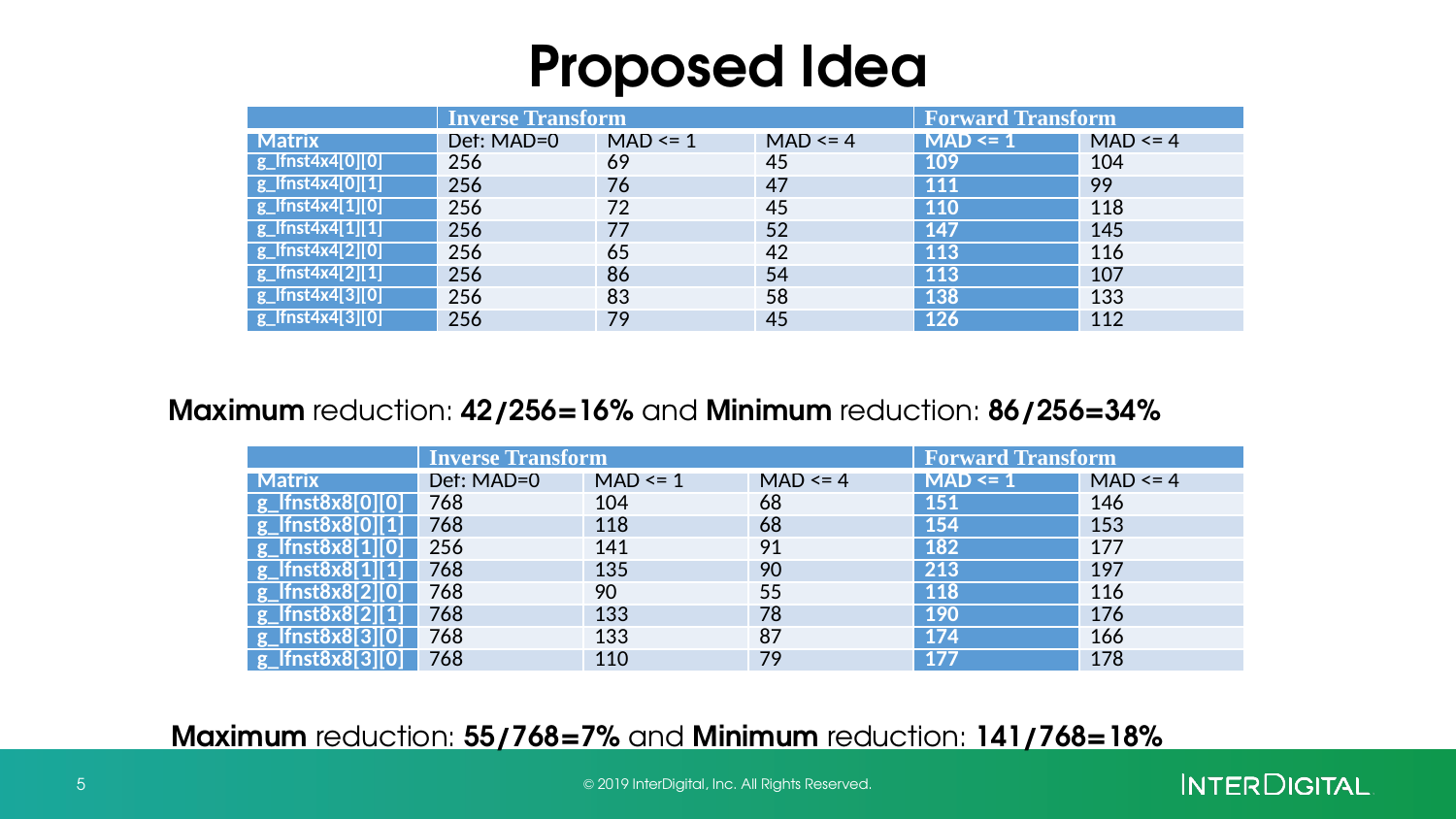

# Proposed Idea
|  | Inverse Transform |  |  |
| --- | --- | --- | --- |
| Matrix | Def: MAD=0 | MAD <= 1 | MAD <= 4 |
| g\_lfnst4x4[0][0] | 256 | 69 | 45 |
| g\_lfnst4x4[0][1] | 256 | 76 | 47 |
| g\_lfnst4x4[1][0] | 256 | 72 | 45 |
| g\_lfnst4x4[1][1] | 256 | 77 | 52 |
| g\_lfnst4x4[2][0] | 256 | 65 | 42 |
| g\_lfnst4x4[2][1] | 256 | 86 | 54 |
| g\_lfnst4x4[3][0] | 256 | 83 | 58 |
| g\_lfnst4x4[3][0] | 256 | 79 | 45 |
| Forward Transform |  |
| --- | --- |
| MAD <= 1 | MAD <= 4 |
| 109 | 104 |
| 111 | 99 |
| 110 | 118 |
| 147 | 145 |
| 113 | 116 |
| 113 | 107 |
| 138 | 133 |
| 126 | 112 |
Maximum reduction: 42/256=16% and Minimum reduction: 86/256=34%
|  | Inverse Transform |  |  |
| --- | --- | --- | --- |
| Matrix | Def: MAD=0 | MAD <= 1 | MAD <= 4 |
| g\_lfnst8x8[0][0] | 768 | 104 | 68 |
| g\_lfnst8x8[0][1] | 768 | 118 | 68 |
| g\_lfnst8x8[1][0] | 256 | 141 | 91 |
| g\_lfnst8x8[1][1] | 768 | 135 | 90 |
| g\_lfnst8x8[2][0] | 768 | 90 | 55 |
| g\_lfnst8x8[2][1] | 768 | 133 | 78 |
| g\_lfnst8x8[3][0] | 768 | 133 | 87 |
| g\_lfnst8x8[3][0] | 768 | 110 | 79 |
| Forward Transform |  |
| --- | --- |
| MAD <= 1 | MAD <= 4 |
| 151 | 146 |
| 154 | 153 |
| 182 | 177 |
| 213 | 197 |
| 118 | 116 |
| 190 | 176 |
| 174 | 166 |
| 177 | 178 |
Maximum reduction: 55/768=7% and Minimum reduction: 141/768=18%
5
© 2019 InterDigital, Inc. All Rights Reserved.